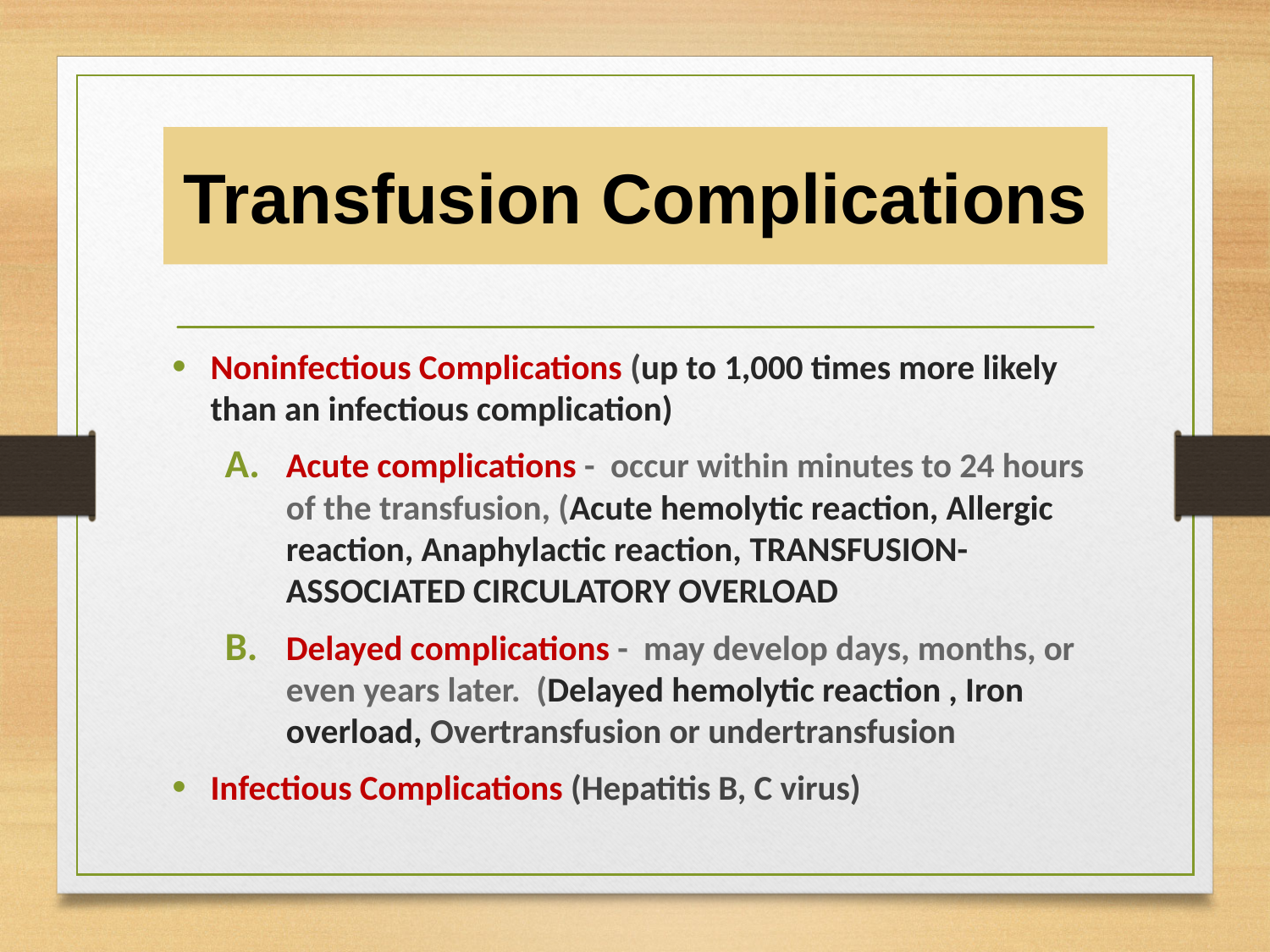

# Transfusion Complications
Noninfectious Complications (up to 1,000 times more likely than an infectious complication)
Acute complications -  occur within minutes to 24 hours of the transfusion, (Acute hemolytic reaction, Allergic reaction, Anaphylactic reaction, TRANSFUSION-ASSOCIATED CIRCULATORY OVERLOAD
Delayed complications -  may develop days, months, or even years later.  (Delayed hemolytic reaction , Iron overload, Overtransfusion or undertransfusion
Infectious Complications (Hepatitis B, C virus)